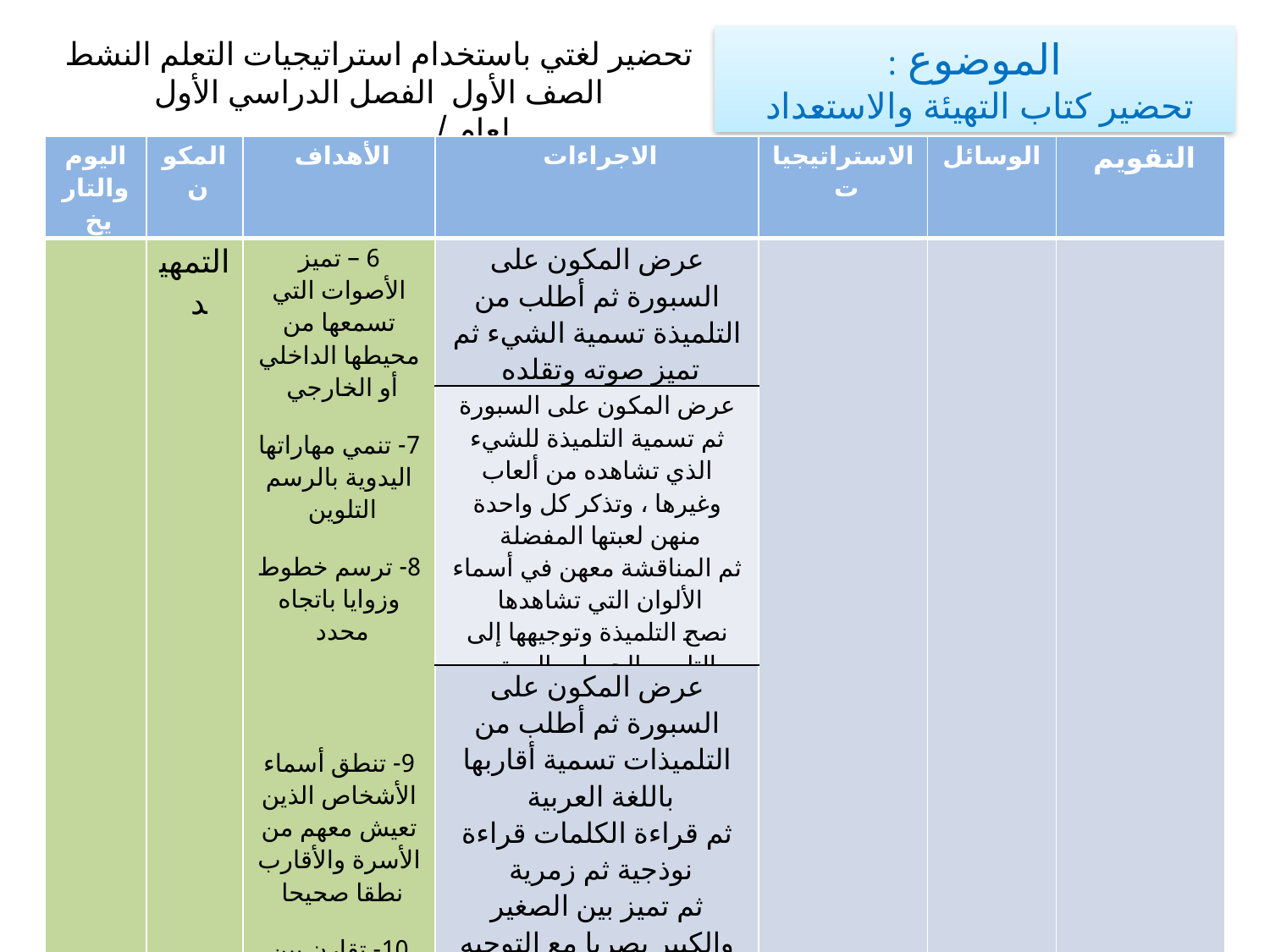

الموضوع :
تحضير كتاب التهيئة والاستعداد
تحضير لغتي باستخدام استراتيجيات التعلم النشط
الصف الأول  الفصل الدراسي الأول  لعام / ......................

| اليوم والتاريخ | المكون | الأهداف | الاجراءات | الاستراتيجيات | الوسائل | التقويم |
| --- | --- | --- | --- | --- | --- | --- |
|  | التمهيد | 6 – تميز الأصوات التي تسمعها من محيطها الداخلي أو الخارجي 7- تنمي مهاراتها اليدوية بالرسم التلوين 8- ترسم خطوط وزوايا باتجاه محدد 9- تنطق أسماء الأشخاص الذين تعيش معهم من الأسرة والأقارب نطقا صحيحا 10- تقارن بين الأشياء المختلفة وتميز بينهما بصرياً | عرض المكون على السبورة ثم أطلب من التلميذة تسمية الشيء ثم تميز صوته وتقلده |  |  |  |
|  |  |  | عرض المكون على السبورة ثم تسمية التلميذة للشيء الذي تشاهده من ألعاب وغيرها ، وتذكر كل واحدة منهن لعبتها المفضلة ثم المناقشة معهن في أسماء الألوان التي تشاهدها نصح التلميذة وتوجيهها إلى التلوين الجميل والمرتب |  |  |  |
|  |  |  | عرض المكون على السبورة ثم أطلب من التلميذات تسمية أقاربها باللغة العربية ثم قراءة الكلمات قراءة نوذجية ثم زمرية ثم تميز بين الصغير والكبير بصريا مع التوجيه نحو واجبنا تجاه كل منهم |  |  |  |